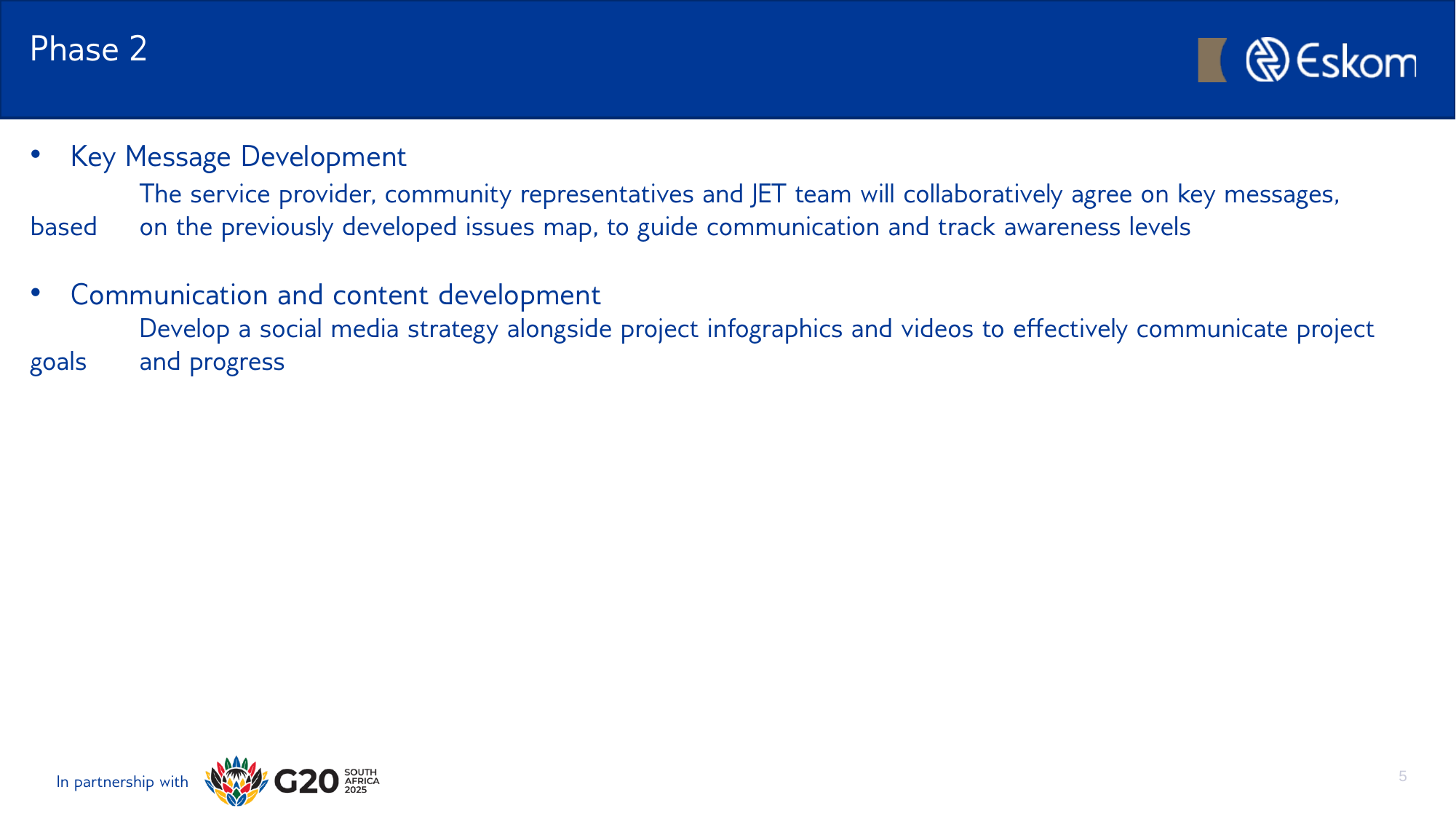

# Phase 2
Key Message Development
	The service provider, community representatives and JET team will collaboratively agree on key messages, based 	on the previously developed issues map, to guide communication and track awareness levels

Communication and content development
	Develop a social media strategy alongside project infographics and videos to effectively communicate project goals 	and progress

5